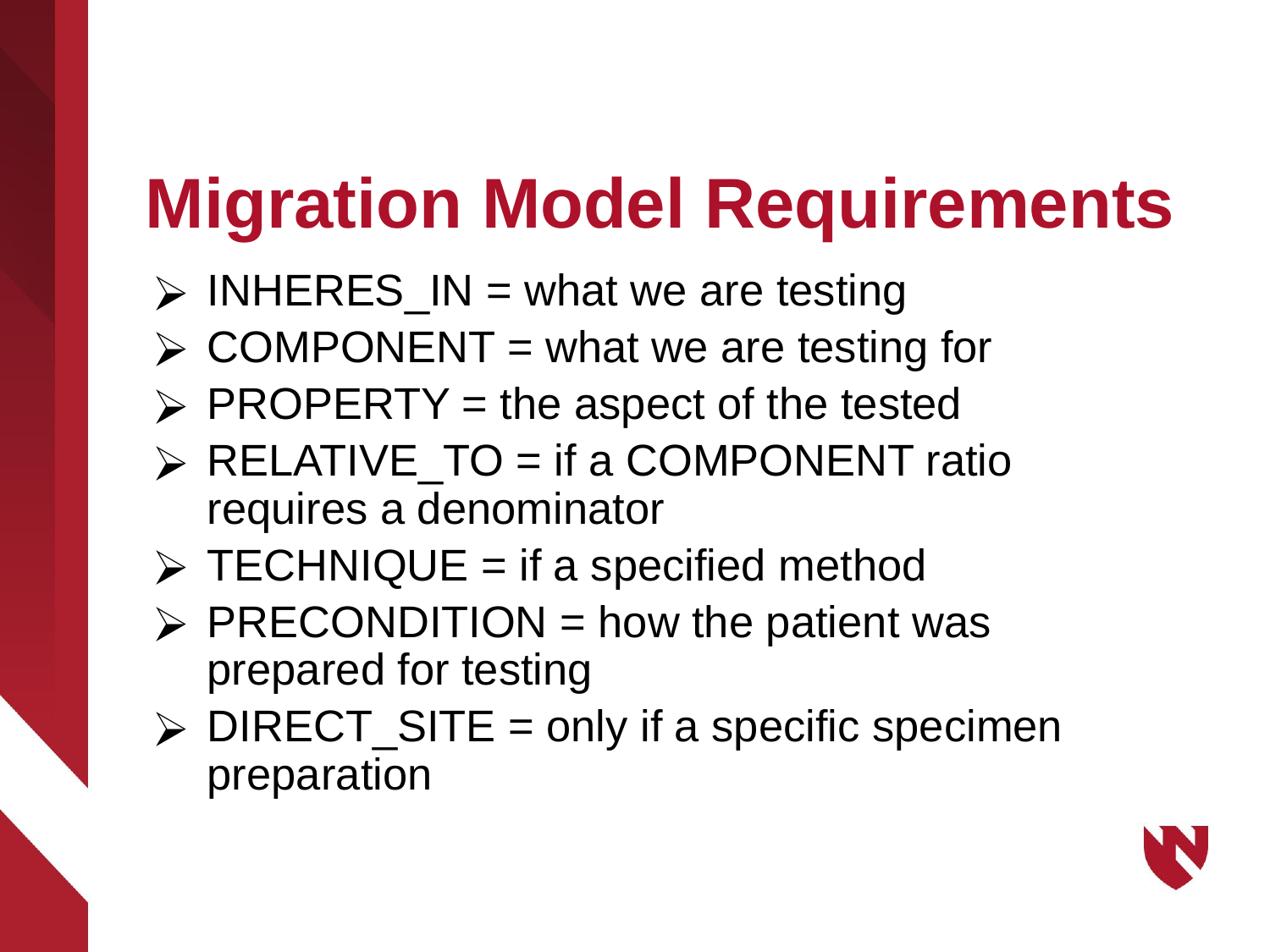

# Migration Model Requirements
INHERES_IN = what we are testing
COMPONENT = what we are testing for
PROPERTY = the aspect of the tested
RELATIVE_TO = if a COMPONENT ratio requires a denominator
TECHNIQUE = if a specified method
PRECONDITION = how the patient was prepared for testing
DIRECT_SITE = only if a specific specimen preparation